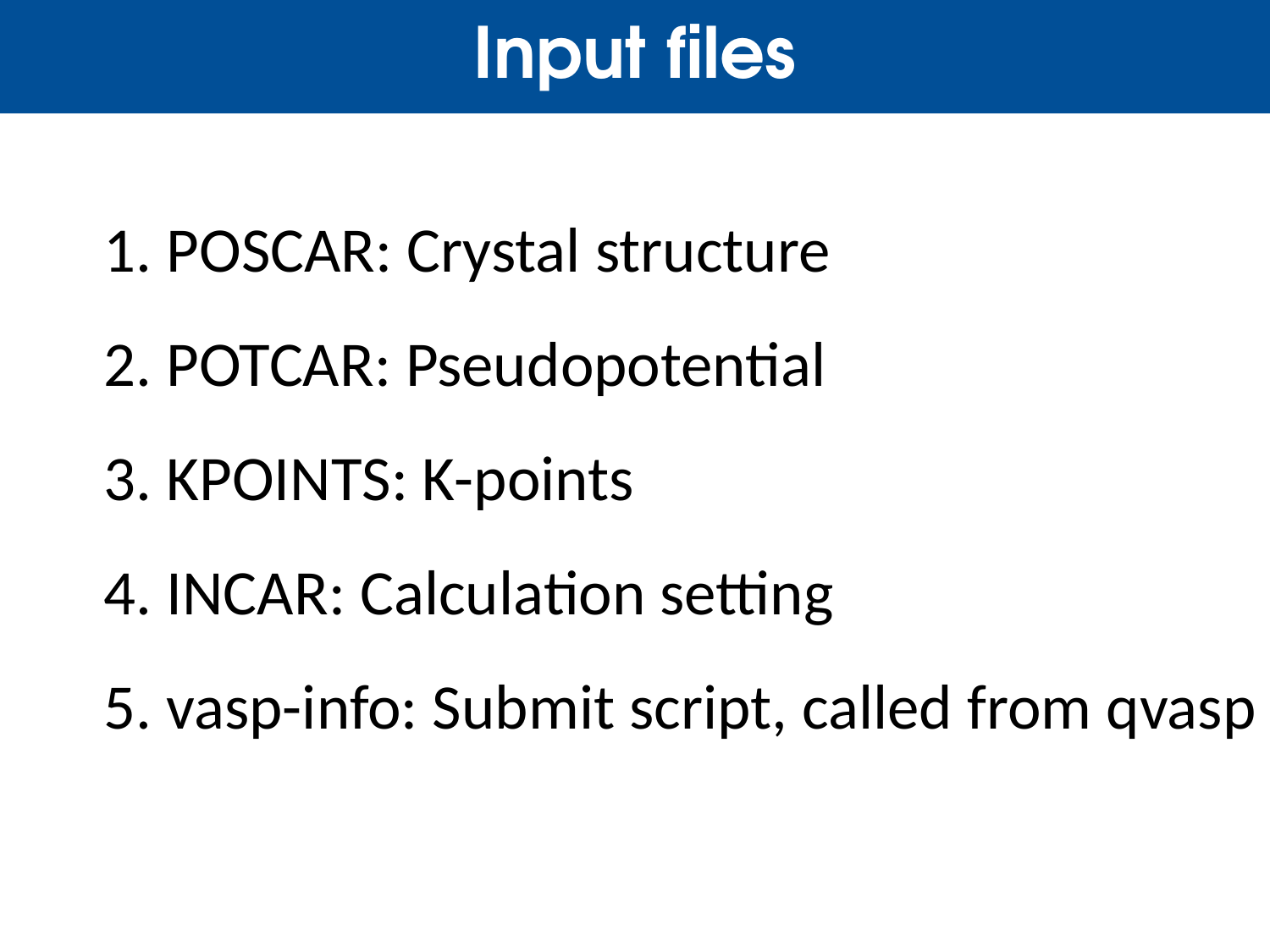

Input files
1. POSCAR: Crystal structure
2. POTCAR: Pseudopotential
3. KPOINTS: K-points
4. INCAR: Calculation setting
5. vasp-info: Submit script, called from qvasp